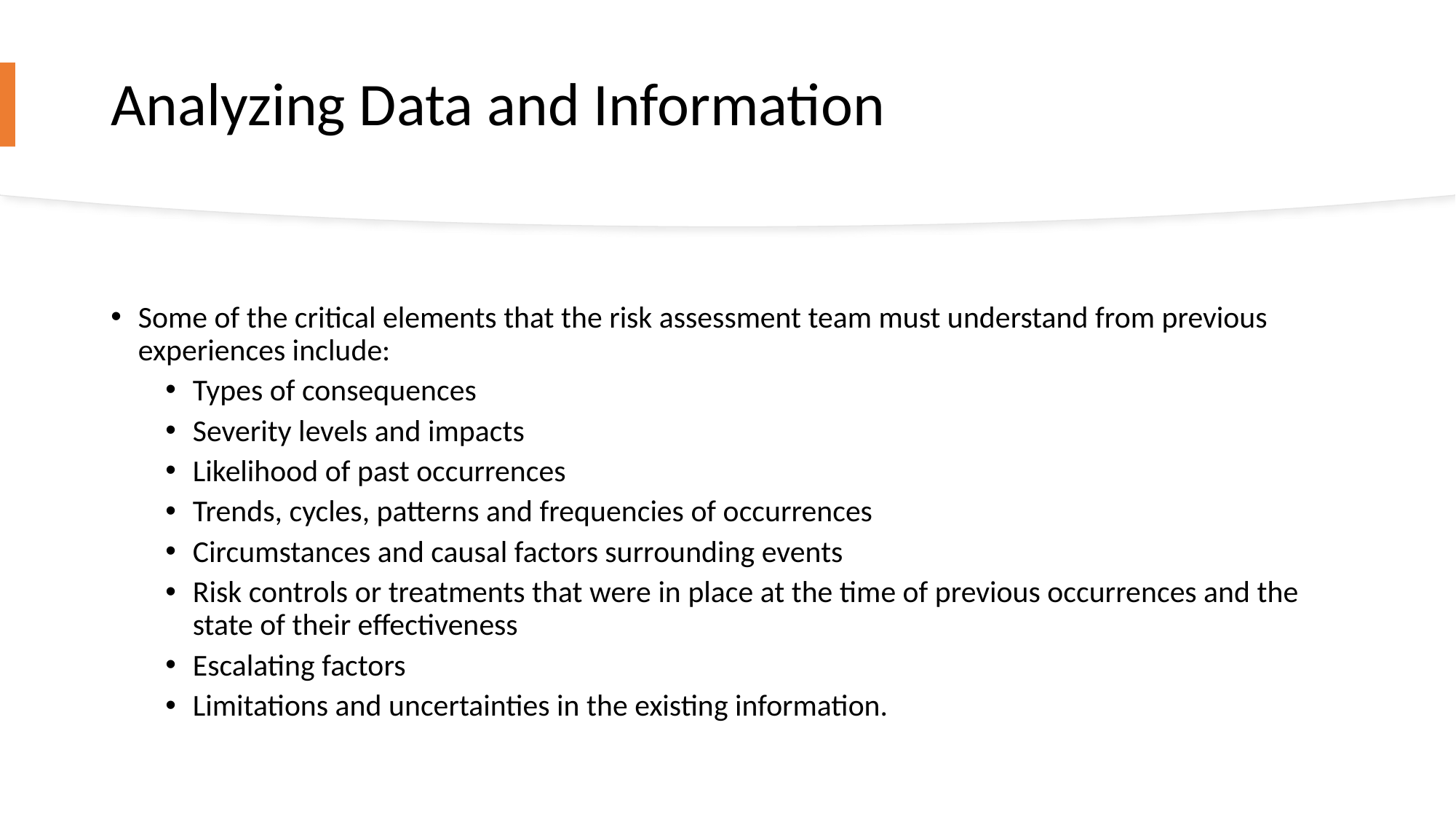

# Analyzing Data and Information

Some of the critical elements that the risk assessment team must understand from previous experiences include:
Types of consequences
Severity levels and impacts
Likelihood of past occurrences
Trends, cycles, patterns and frequencies of occurrences
Circumstances and causal factors surrounding events
Risk controls or treatments that were in place at the time of previous occurrences and the state of their effectiveness
Escalating factors
Limitations and uncertainties in the existing information.
5